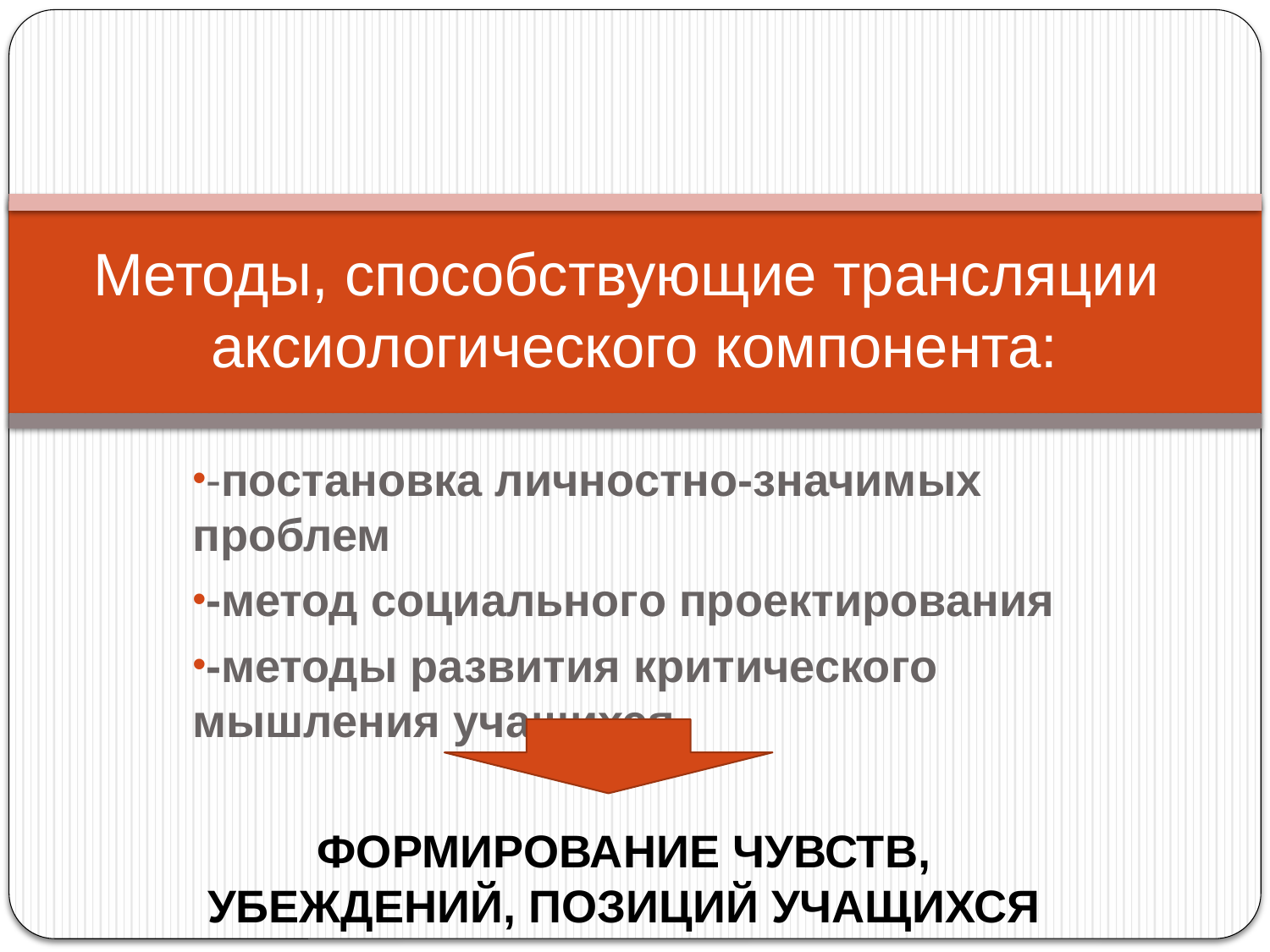

# Методы, способствующие трансляции  аксиологического компонента:
-постановка личностно-значимых проблем
-метод социального проектирования
-методы развития критического мышления учащихся

ФОРМИРОВАНИЕ ЧУВСТВ, УБЕЖДЕНИЙ, ПОЗИЦИЙ УЧАЩИХСЯ